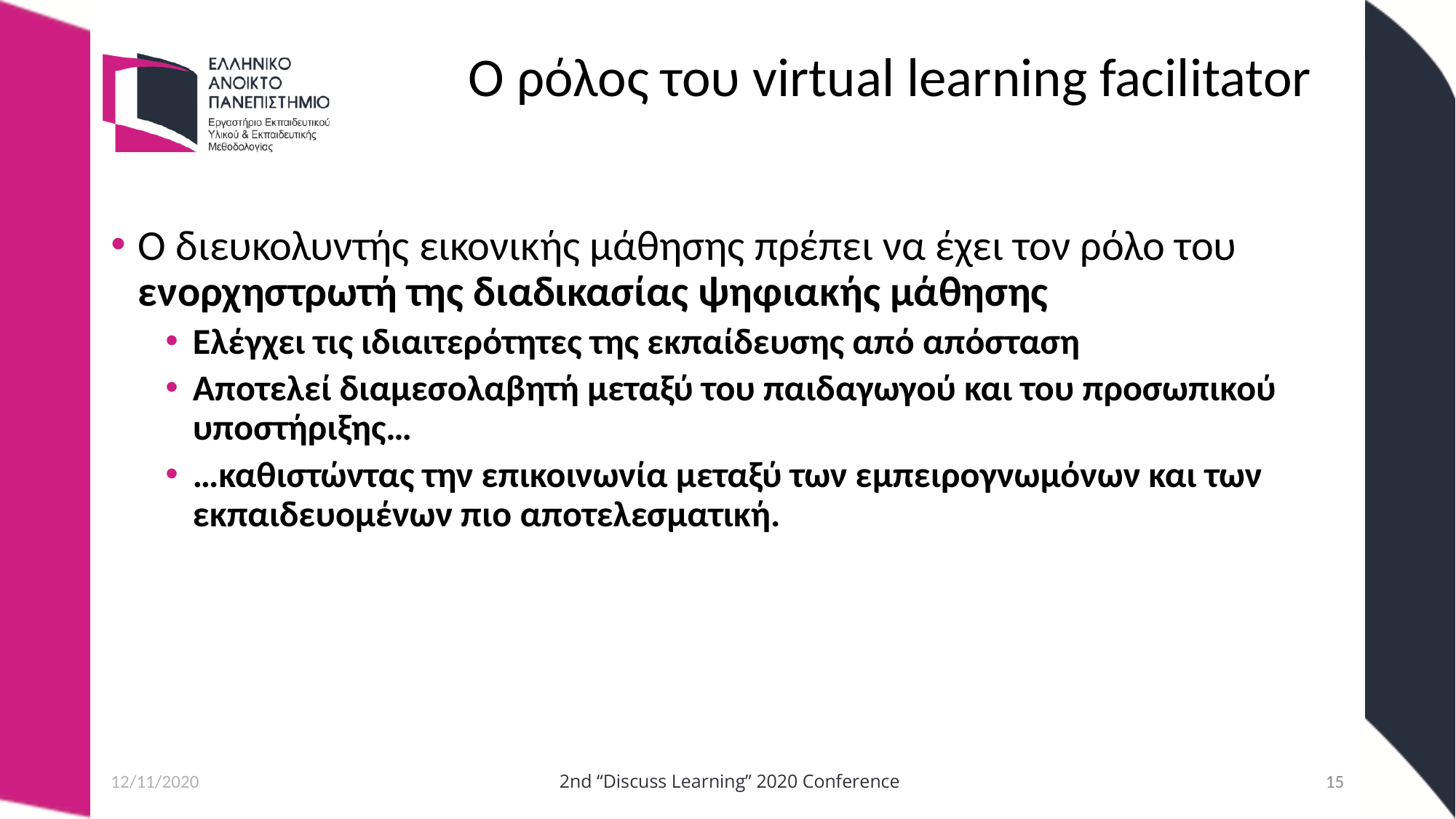

# Ο ρόλος του virtual learning facilitator
Ο διευκολυντής εικονικής μάθησης πρέπει να έχει τον ρόλο του ενορχηστρωτή της διαδικασίας ψηφιακής μάθησης
Ελέγχει τις ιδιαιτερότητες της εκπαίδευσης από απόσταση
Αποτελεί διαμεσολαβητή μεταξύ του παιδαγωγού και του προσωπικού υποστήριξης…
…καθιστώντας την επικοινωνία μεταξύ των εμπειρογνωμόνων και των εκπαιδευομένων πιο αποτελεσματική.
12/11/2020
 2nd “Discuss Learning” 2020 Conference
15